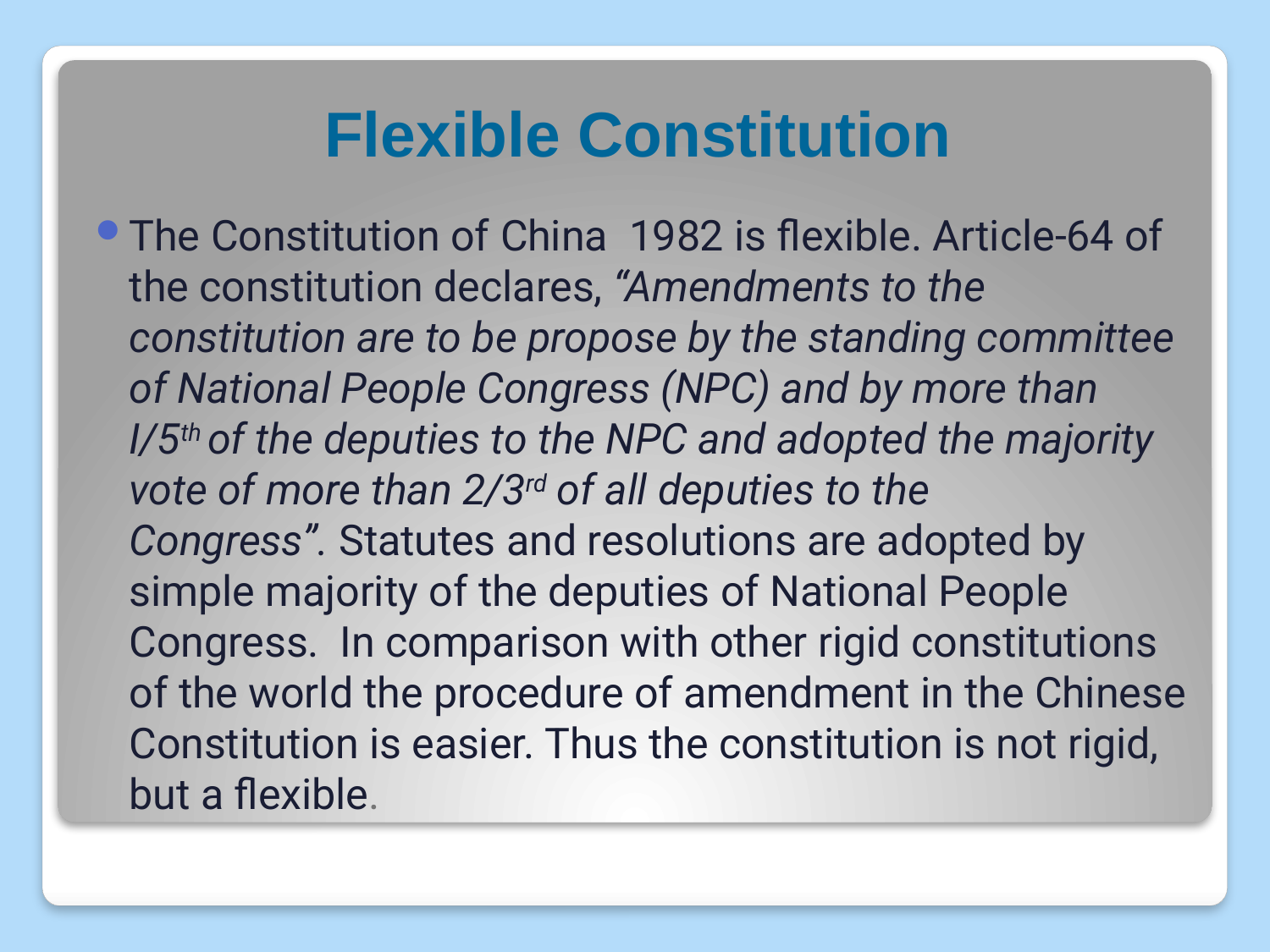

# Flexible Constitution
The Constitution of China  1982 is flexible. Article-64 of the constitution declares, “Amendments to the constitution are to be propose by the standing committee of National People Congress (NPC) and by more than I/5th of the deputies to the NPC and adopted the majority vote of more than 2/3rd of all deputies to the Congress”. Statutes and resolutions are adopted by simple majority of the deputies of National People Congress.  In comparison with other rigid constitutions of the world the procedure of amendment in the Chinese Constitution is easier. Thus the constitution is not rigid, but a flexible.